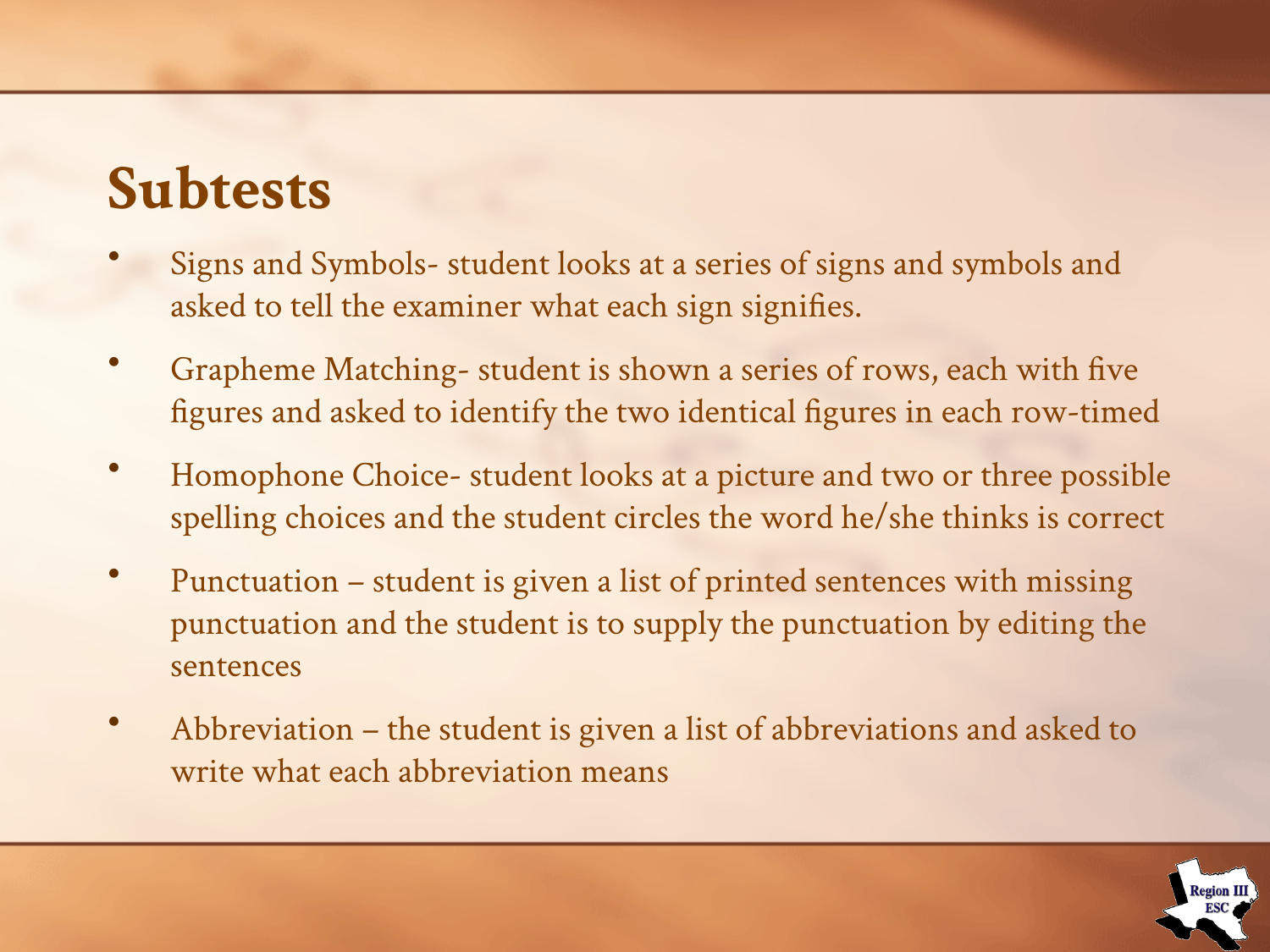

# Subtests
Signs and Symbols- student looks at a series of signs and symbols and asked to tell the examiner what each sign signifies.
Grapheme Matching- student is shown a series of rows, each with five figures and asked to identify the two identical figures in each row-timed
Homophone Choice- student looks at a picture and two or three possible spelling choices and the student circles the word he/she thinks is correct
Punctuation – student is given a list of printed sentences with missing punctuation and the student is to supply the punctuation by editing the sentences
Abbreviation – the student is given a list of abbreviations and asked to write what each abbreviation means